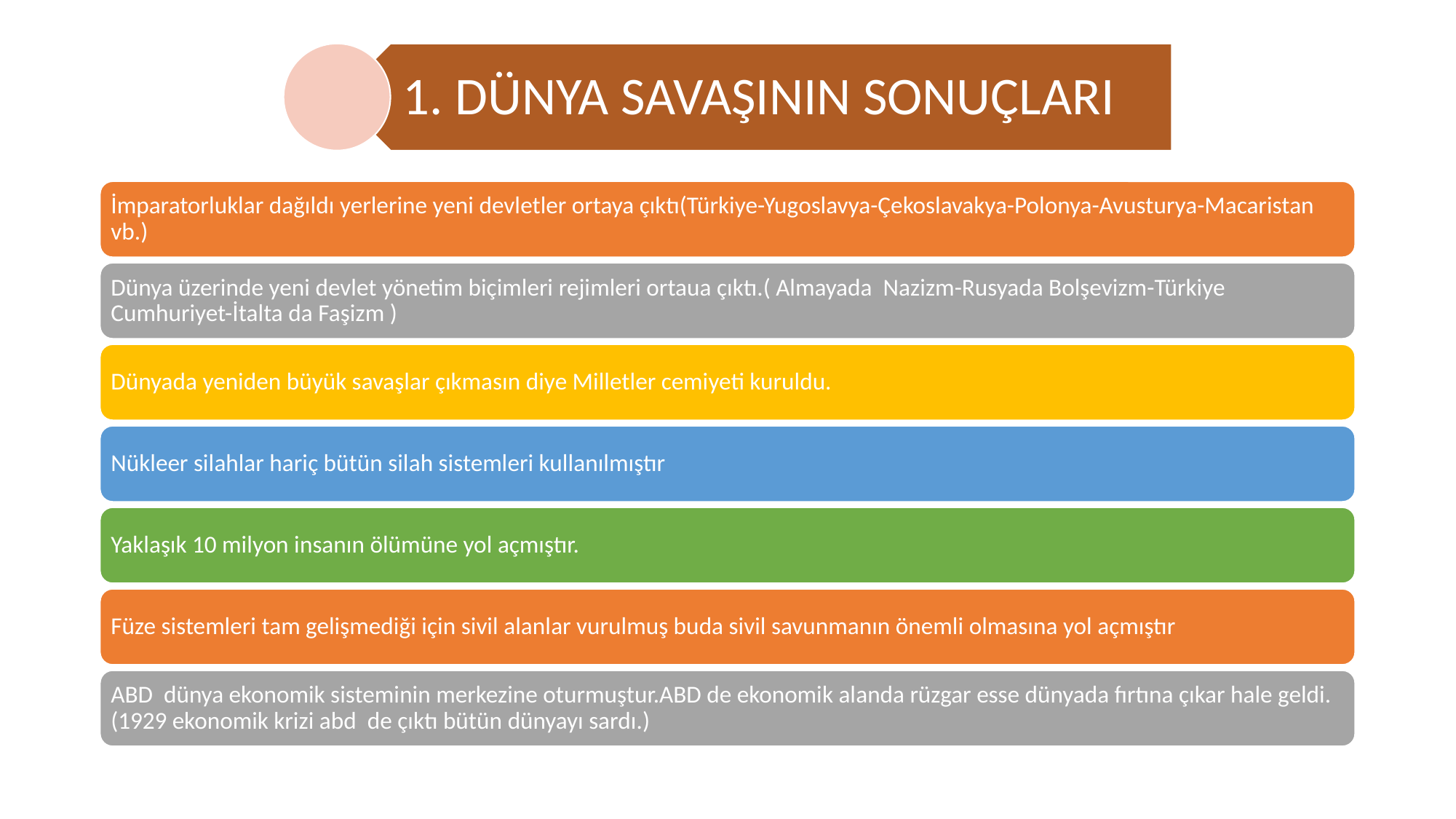

1. DÜNYA SAVAŞININ SONUÇLARI
İmparatorluklar dağıldı yerlerine yeni devletler ortaya çıktı(Türkiye-Yugoslavya-Çekoslavakya-Polonya-Avusturya-Macaristan vb.)
Dünya üzerinde yeni devlet yönetim biçimleri rejimleri ortaua çıktı.( Almayada  Nazizm-Rusyada Bolşevizm-Türkiye Cumhuriyet-İtalta da Faşizm )
Dünyada yeniden büyük savaşlar çıkmasın diye Milletler cemiyeti kuruldu.
Nükleer silahlar hariç bütün silah sistemleri kullanılmıştır
Yaklaşık 10 milyon insanın ölümüne yol açmıştır.
Füze sistemleri tam gelişmediği için sivil alanlar vurulmuş buda sivil savunmanın önemli olmasına yol açmıştır
ABD  dünya ekonomik sisteminin merkezine oturmuştur.ABD de ekonomik alanda rüzgar esse dünyada fırtına çıkar hale geldi.(1929 ekonomik krizi abd  de çıktı bütün dünyayı sardı.)